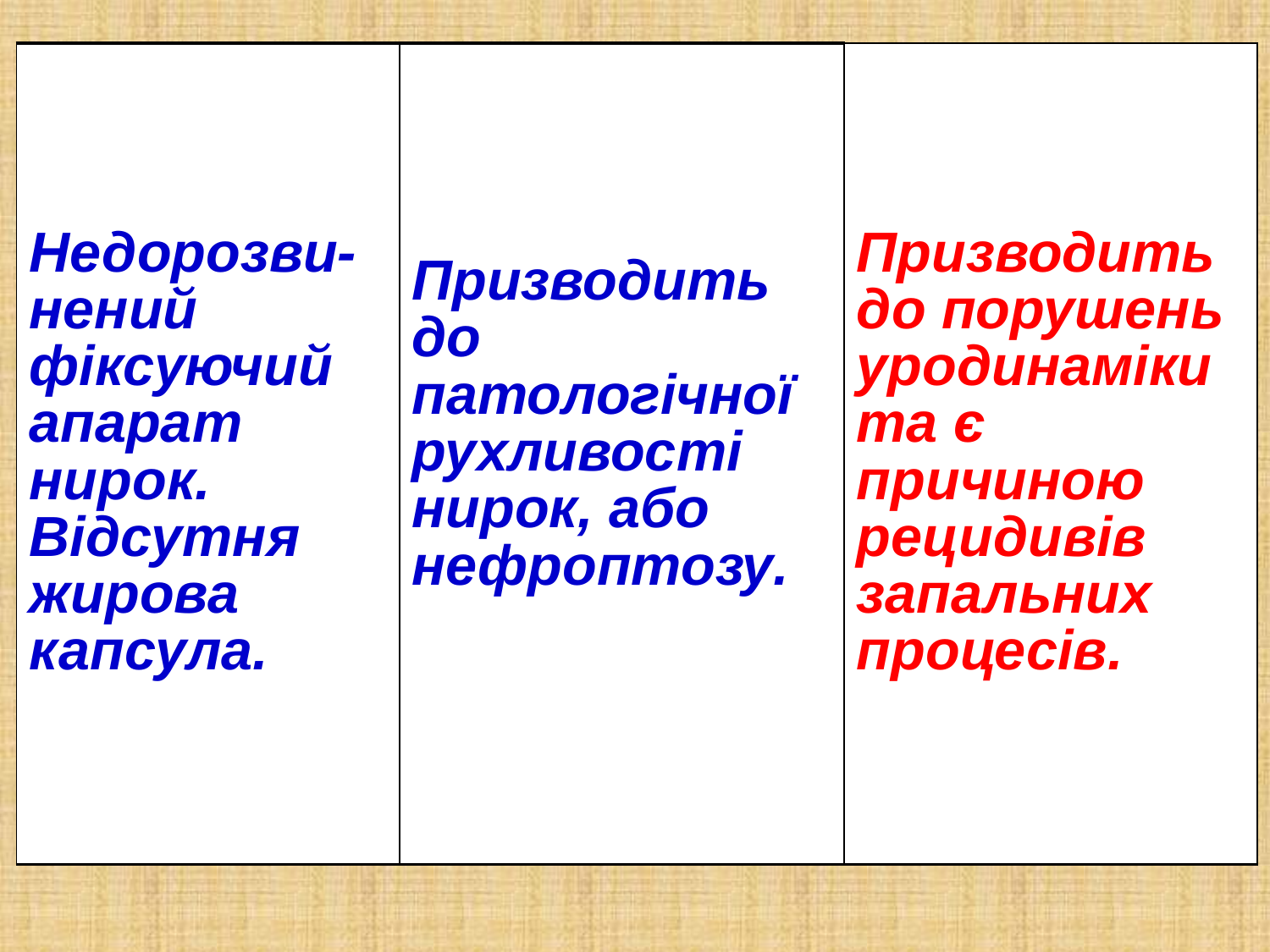

| Недорозви-нений фіксуючий апарат нирок. Відсутня жирова капсула. | Призводить до патологічної рухливості нирок, або нефроптозу. | Призводить до порушень уродинаміки та є причиною рецидивів запальних процесів. |
| --- | --- | --- |